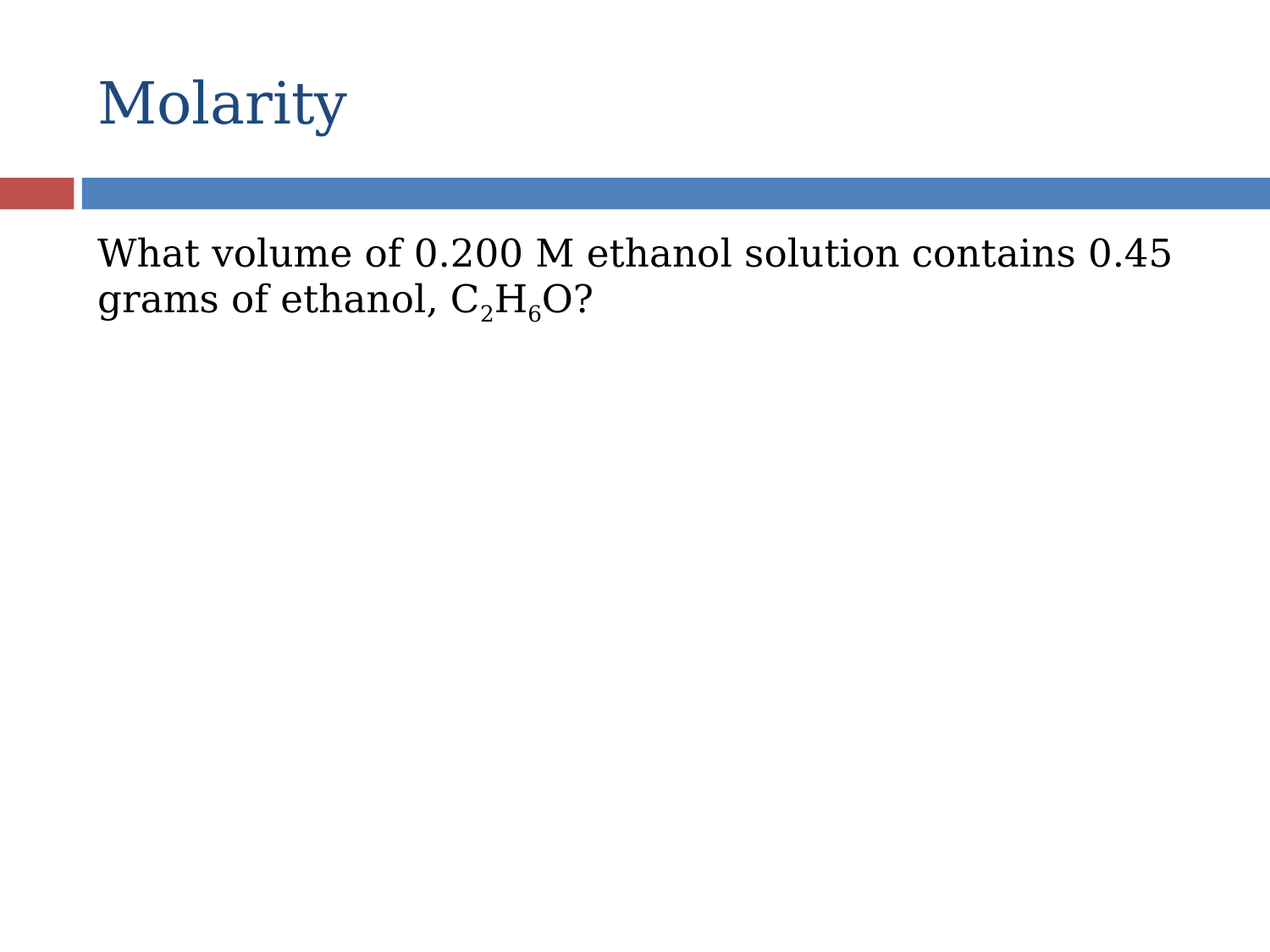

# Molarity
What volume of 0.200 M ethanol solution contains 0.45 grams of ethanol, C2H6O?